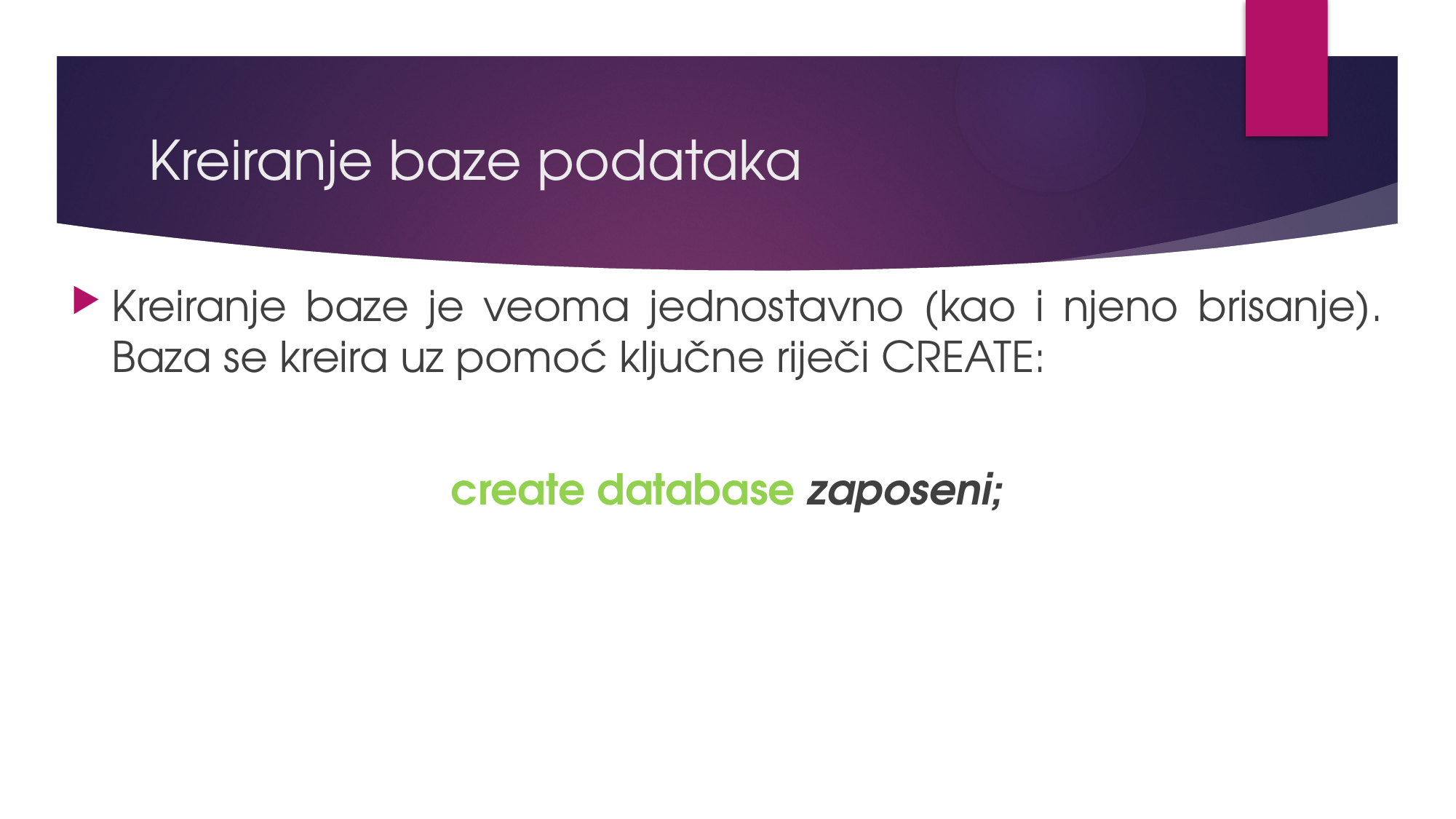

# Kreiranje baze podataka
Kreiranje baze je veoma jednostavno (kao i njeno brisanje). Baza se kreira uz pomoć ključne riječi CREATE:

create database zaposeni;